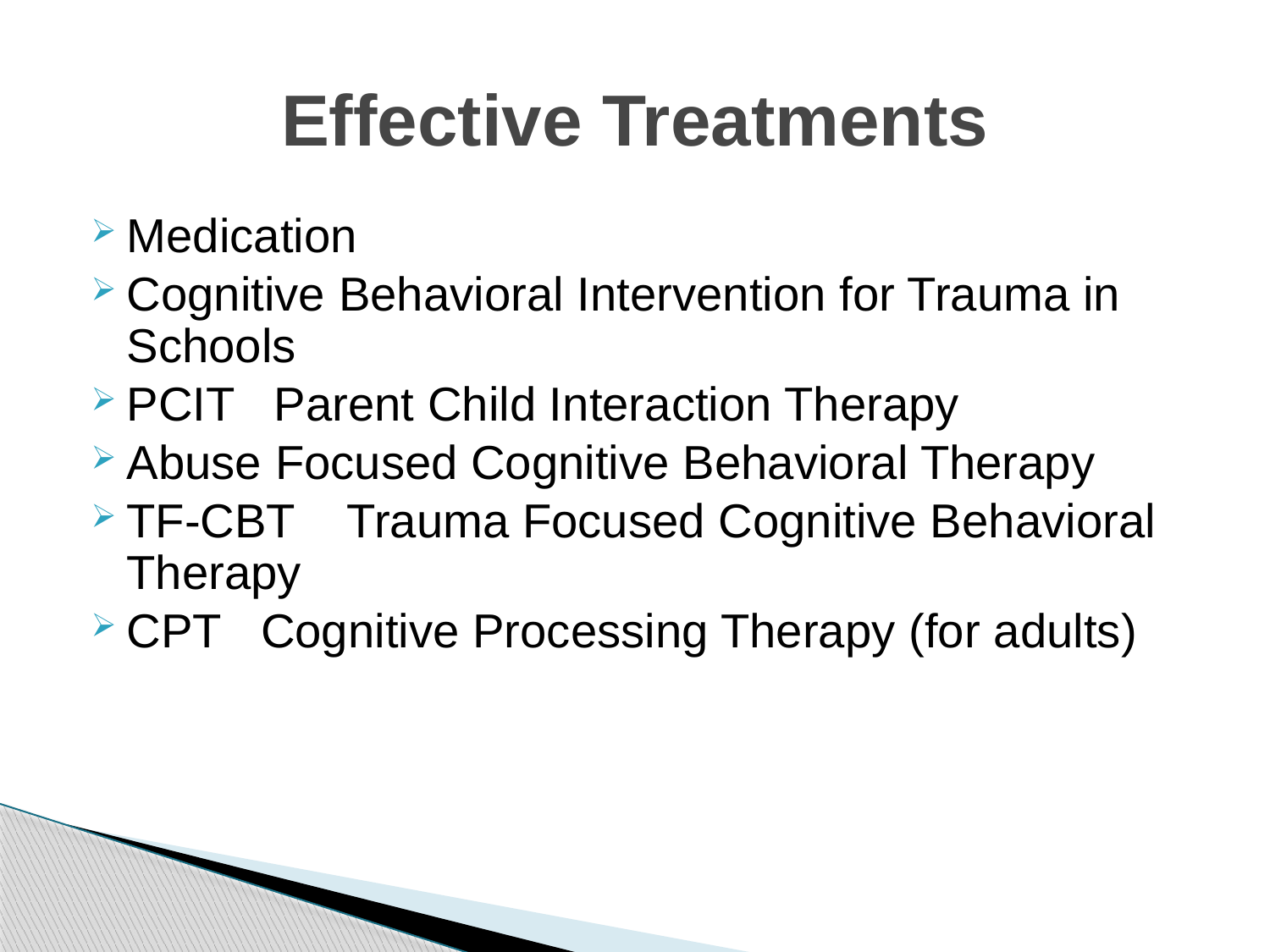

# Effective Treatments
Medication
Cognitive Behavioral Intervention for Trauma in Schools
PCIT   Parent Child Interaction Therapy
Abuse Focused Cognitive Behavioral Therapy
TF-CBT    Trauma Focused Cognitive Behavioral Therapy
CPT   Cognitive Processing Therapy (for adults)